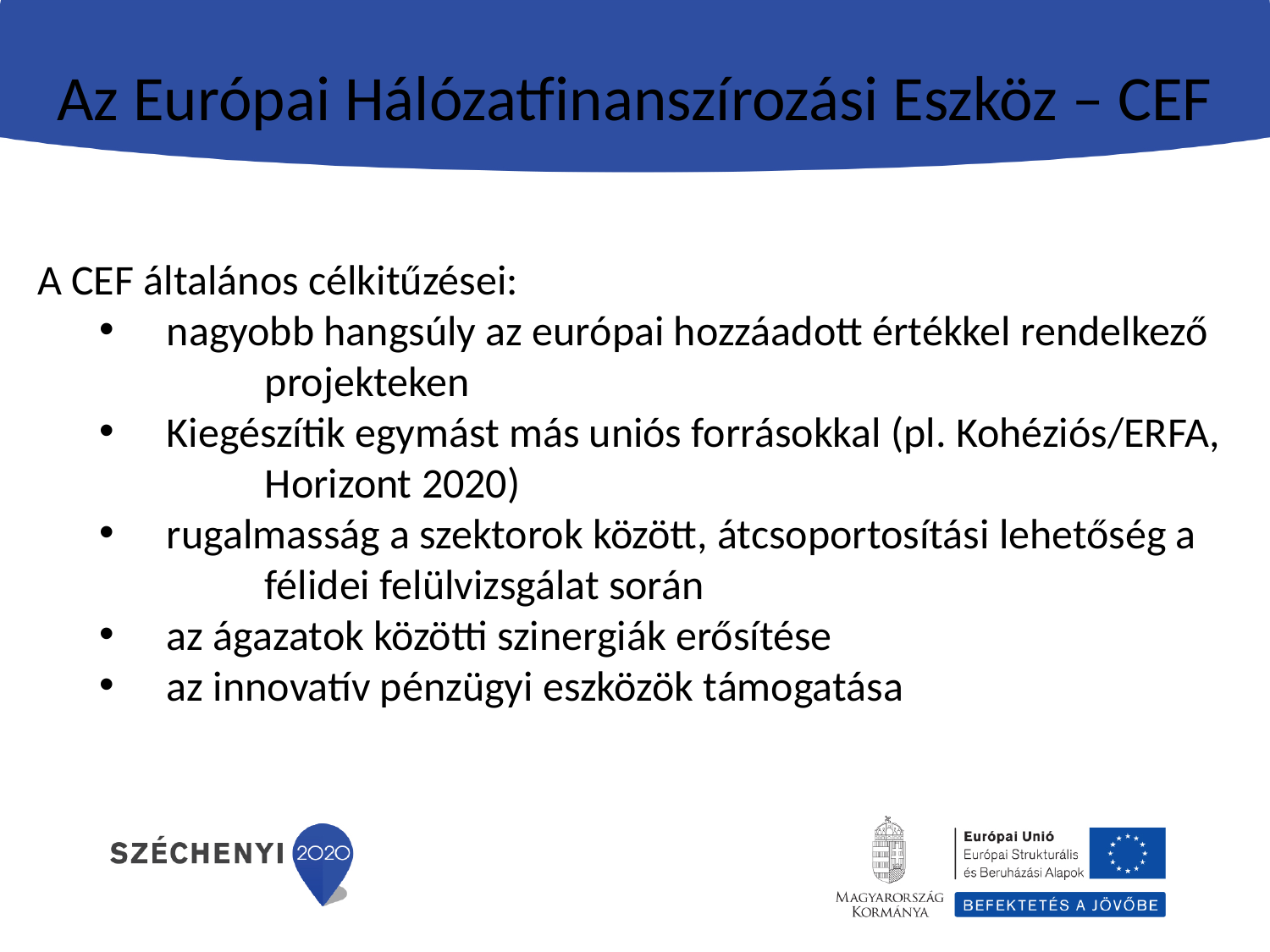

# Az Európai Hálózatfinanszírozási Eszköz – CEF
A CEF általános célkitűzései:
   nagyobb hangsúly az európai hozzáadott értékkel rendelkező  	projekteken
   Kiegészítik egymást más uniós forrásokkal (pl. Kohéziós/ERFA, 	Horizont 2020)
   rugalmasság a szektorok között, átcsoportosítási lehetőség a 	félidei felülvizsgálat során
   az ágazatok közötti szinergiák erősítése
   az innovatív pénzügyi eszközök támogatása